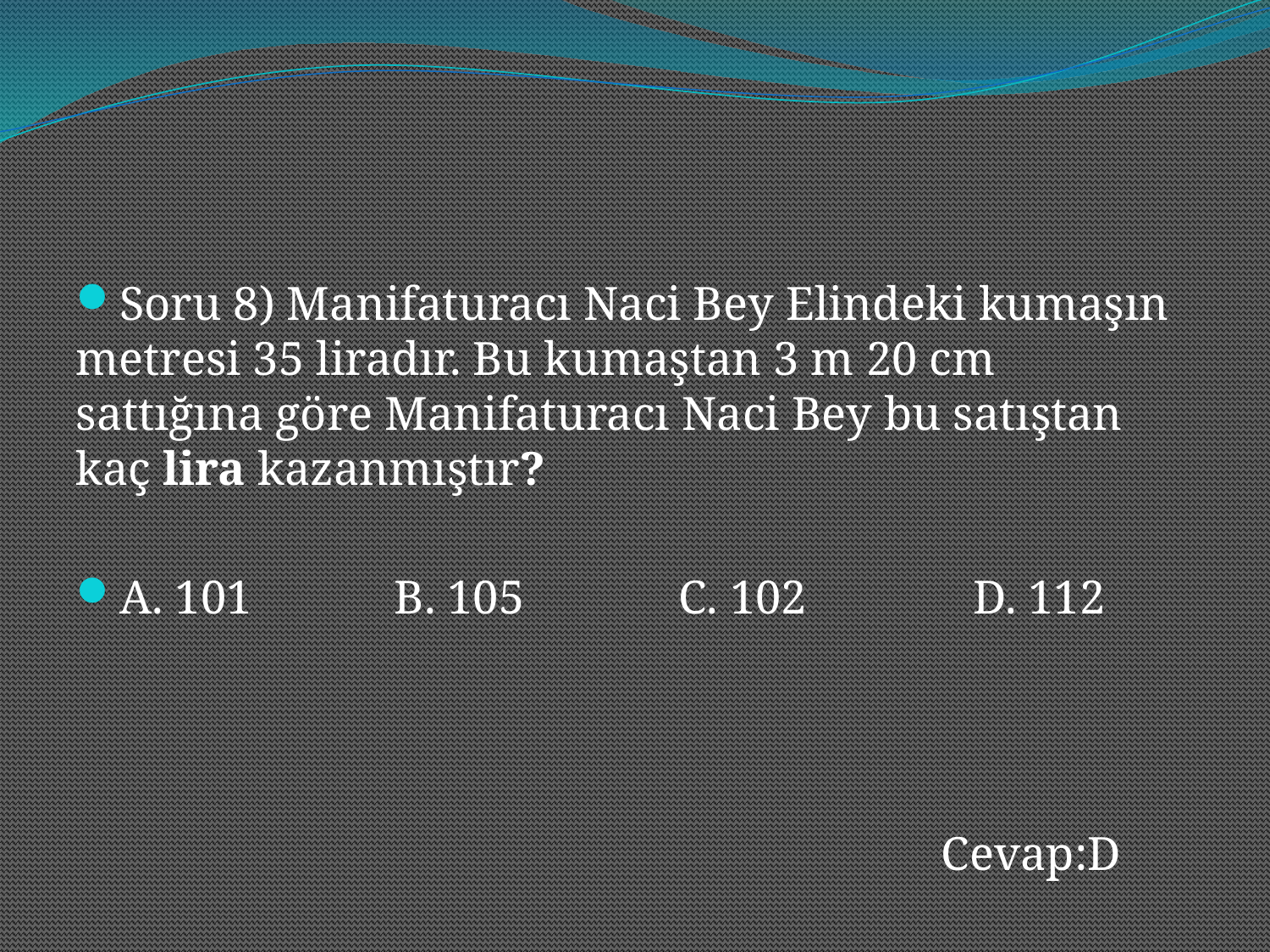

Soru 8) Manifaturacı Naci Bey Elindeki kumaşın metresi 35 liradır. Bu kumaştan 3 m 20 cm sattığına göre Manifaturacı Naci Bey bu satıştan kaç lira kazanmıştır?

A. 101            B. 105             C. 102              D. 112

                                                                         Cevap:D